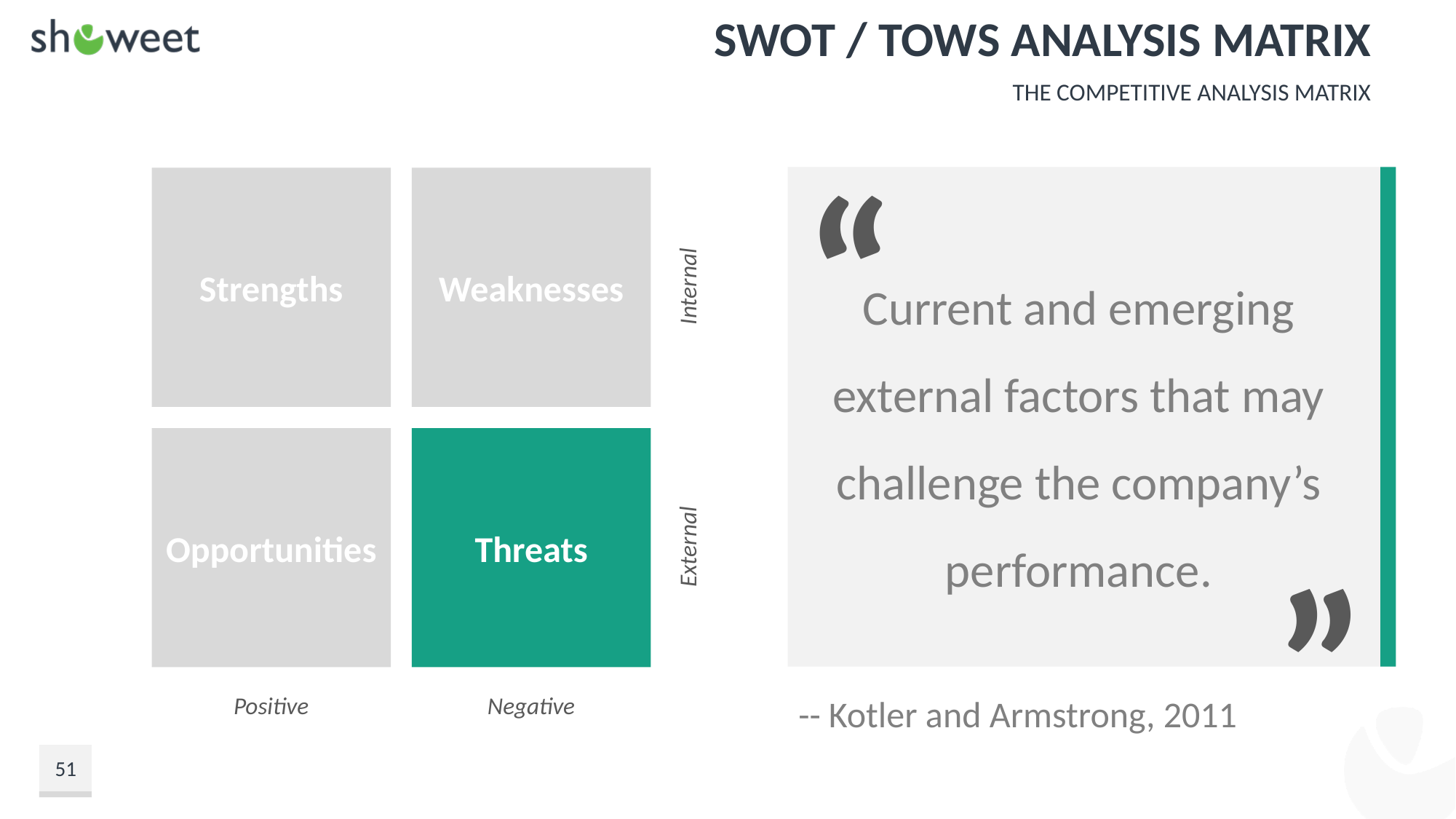

# SWOT / TOWS Analysis Matrix
The Competitive Analysis Matrix
“

Internal
Strengths
Weaknesses

External
Threats
Opportunities
Positive
Negative
Current and emerging external factors that may challenge the company’s performance.

”
-- Kotler and Armstrong, 2011
51